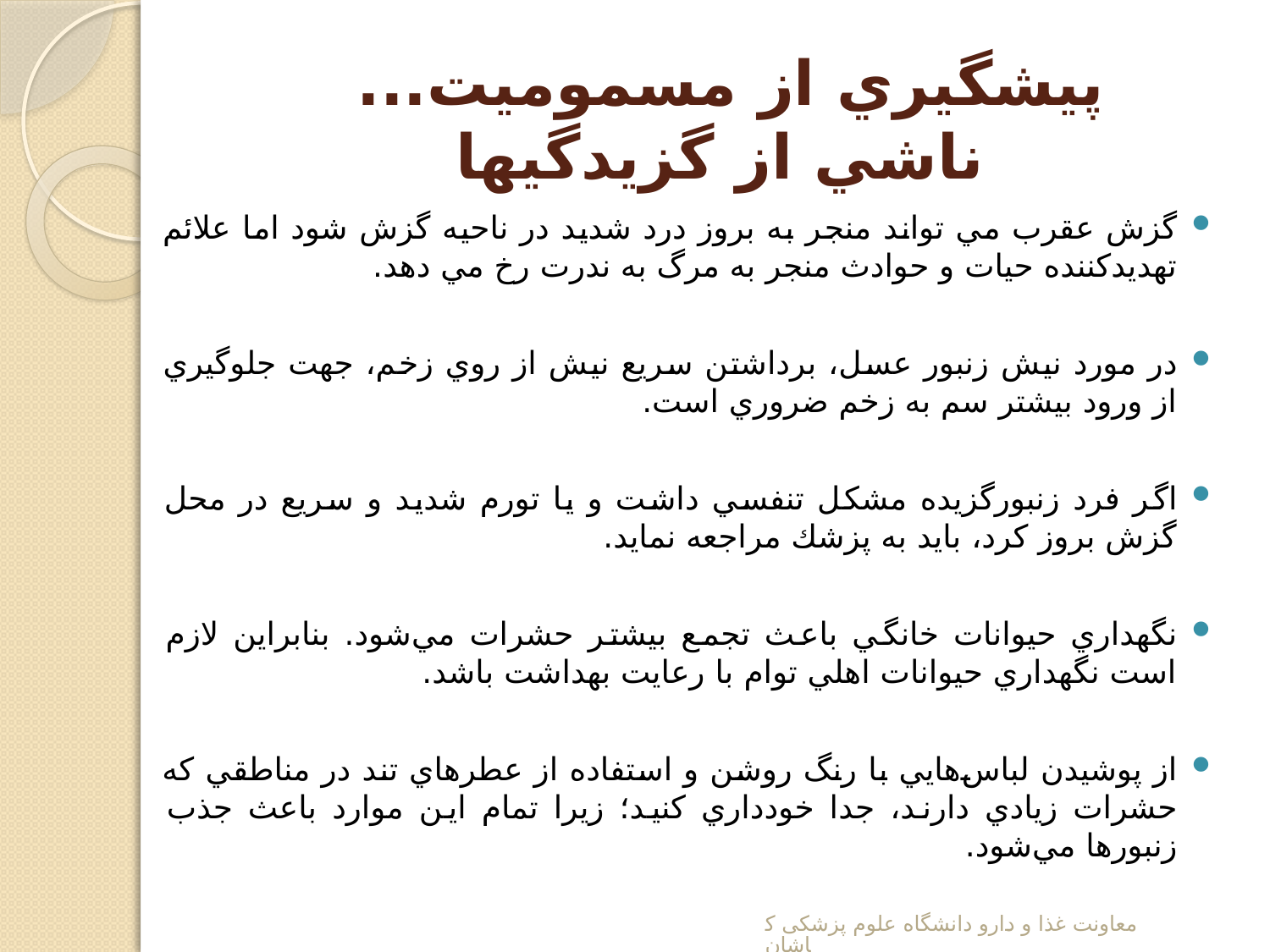

# پيشگيري از مسموميت... ناشي از گزيدگيها
گزش عقرب مي تواند منجر به بروز درد شديد در ناحيه گزش شود اما علائم تهديدكننده حيات و حوادث منجر به مرگ به ندرت رخ مي دهد.

در مورد نيش زنبور عسل، برداشتن سريع نيش از روي زخم، جهت جلوگيري از ورود بيشتر سم به زخم ضروري است.

اگر فرد زنبورگزيده مشكل تنفسي داشت و يا تورم شديد و سريع در محل گزش بروز كرد، بايد به پزشك مراجعه نمايد.

نگهداري حيوانات خانگي باعث تجمع بيشتر حشرات مي‌شود. بنابراين لازم است نگهداري حيوانات اهلي توام با رعايت بهداشت باشد.

از پوشيدن لباس‌هايي با رنگ روشن و استفاده از عطرهاي تند در مناطقي كه حشرات زيادي دارند، جدا خودداري كنيد؛ زيرا تمام اين موارد باعث جذب زنبور‌ها مي‌شود.
معاونت غذا و دارو دانشگاه علوم پزشکی کاشان